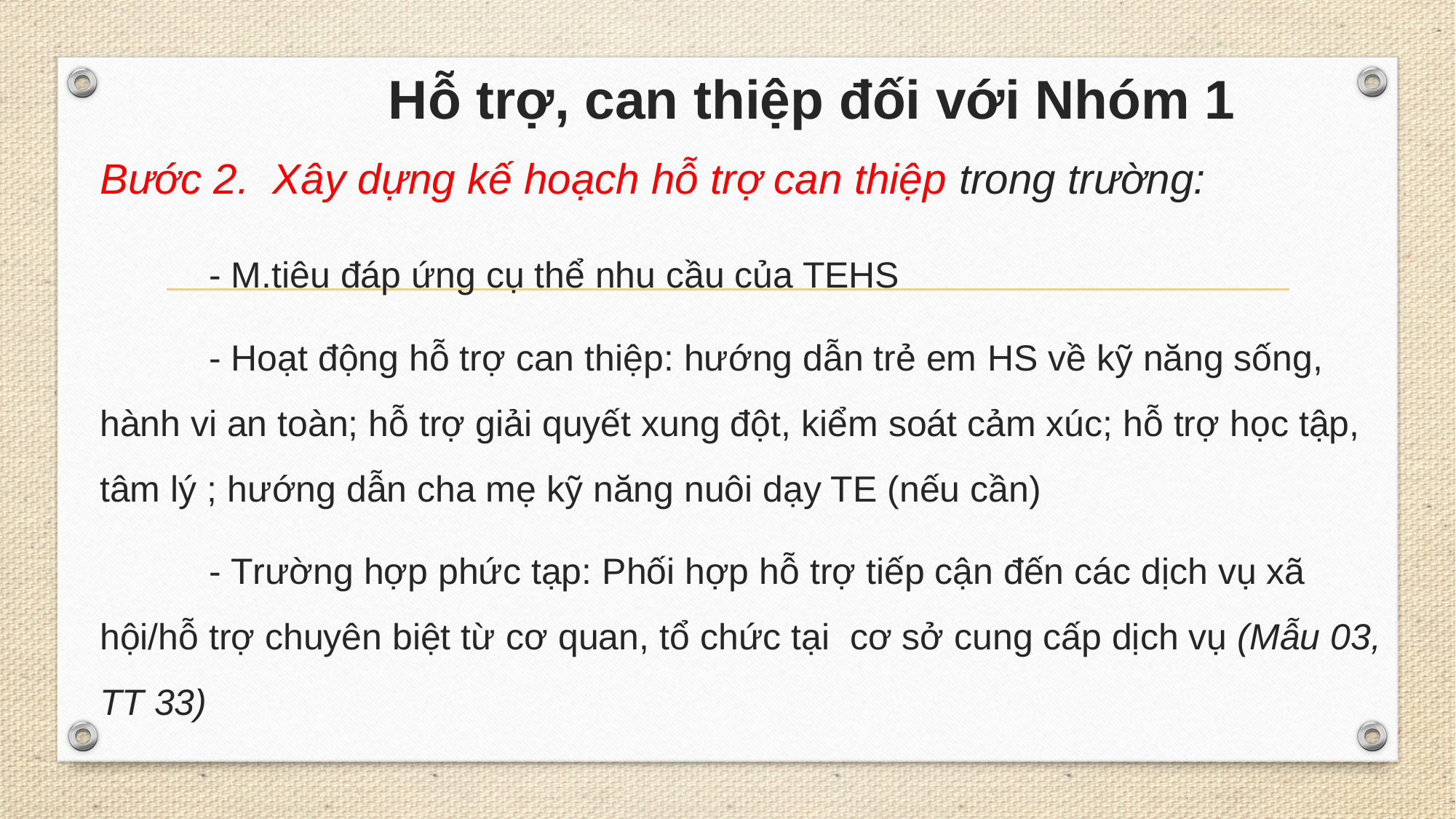

# Hỗ trợ, can thiệp đối với Nhóm 1
Bước 2.  Xây dựng kế hoạch hỗ trợ can thiệp trong trường:
	- M.tiêu đáp ứng cụ thể nhu cầu của TEHS
	- Hoạt động hỗ trợ can thiệp: hướng dẫn trẻ em HS về kỹ năng sống, hành vi an toàn; hỗ trợ giải quyết xung đột, kiểm soát cảm xúc; hỗ trợ học tập, tâm lý ; hướng dẫn cha mẹ kỹ năng nuôi dạy TE (nếu cần)
	- Trường hợp phức tạp: Phối hợp hỗ trợ tiếp cận đến các dịch vụ xã hội/hỗ trợ chuyên biệt từ cơ quan, tổ chức tại  cơ sở cung cấp dịch vụ (Mẫu 03, TT 33)